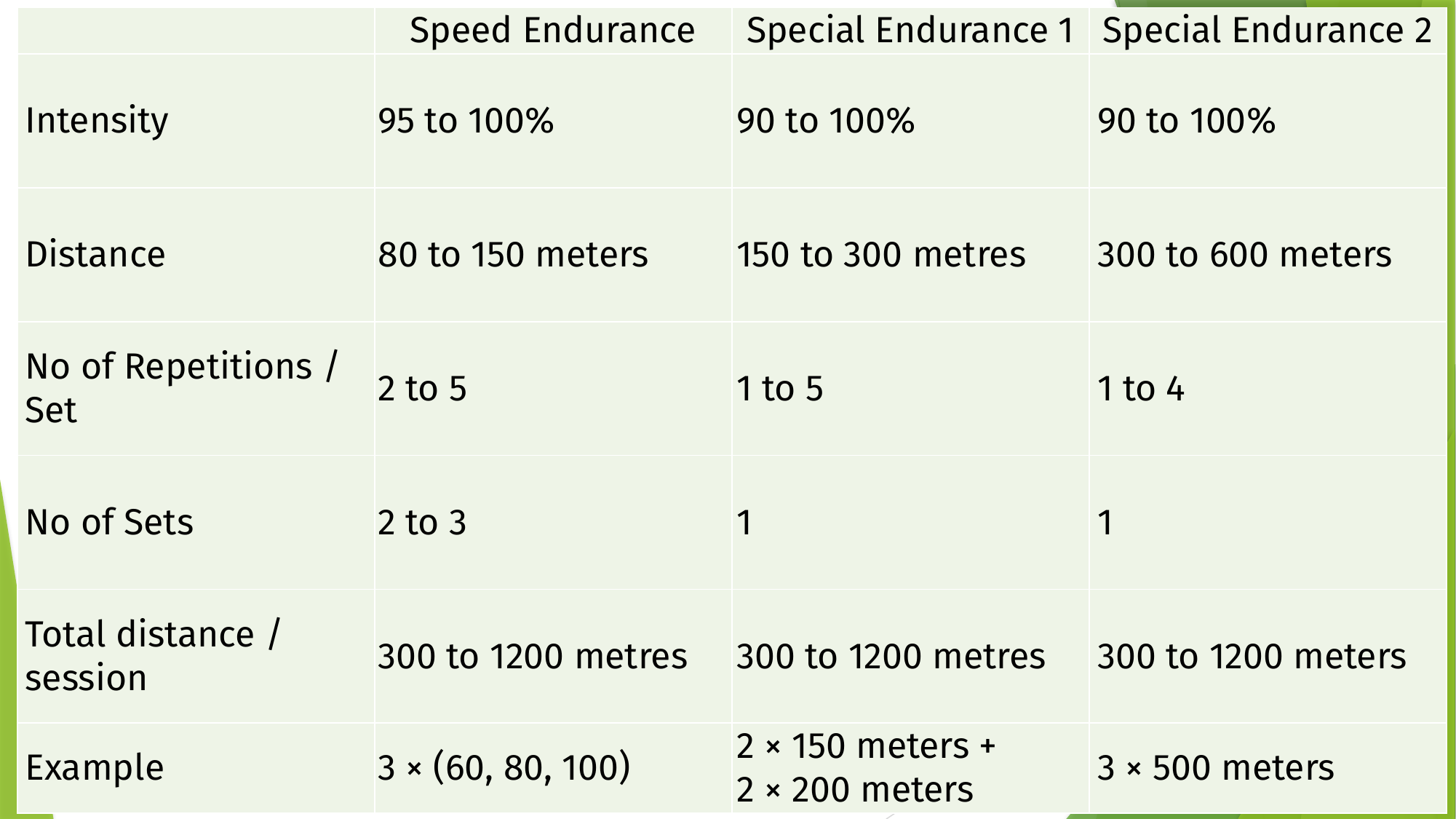

|  | Speed Endurance | Special Endurance 1 | Special Endurance 2 |
| --- | --- | --- | --- |
| Intensity | 95 to 100% | 90 to 100% | 90 to 100% |
| Distance | 80 to 150 meters | 150 to 300 metres | 300 to 600 meters |
| No of Repetitions / Set | 2 to 5 | 1 to 5 | 1 to 4 |
| No of Sets | 2 to 3 | 1 | 1 |
| Total distance / session | 300 to 1200 metres | 300 to 1200 metres | 300 to 1200 meters |
| Example | 3 × (60, 80, 100) | 2 × 150 meters + 2 × 200 meters | 3 × 500 meters |
#